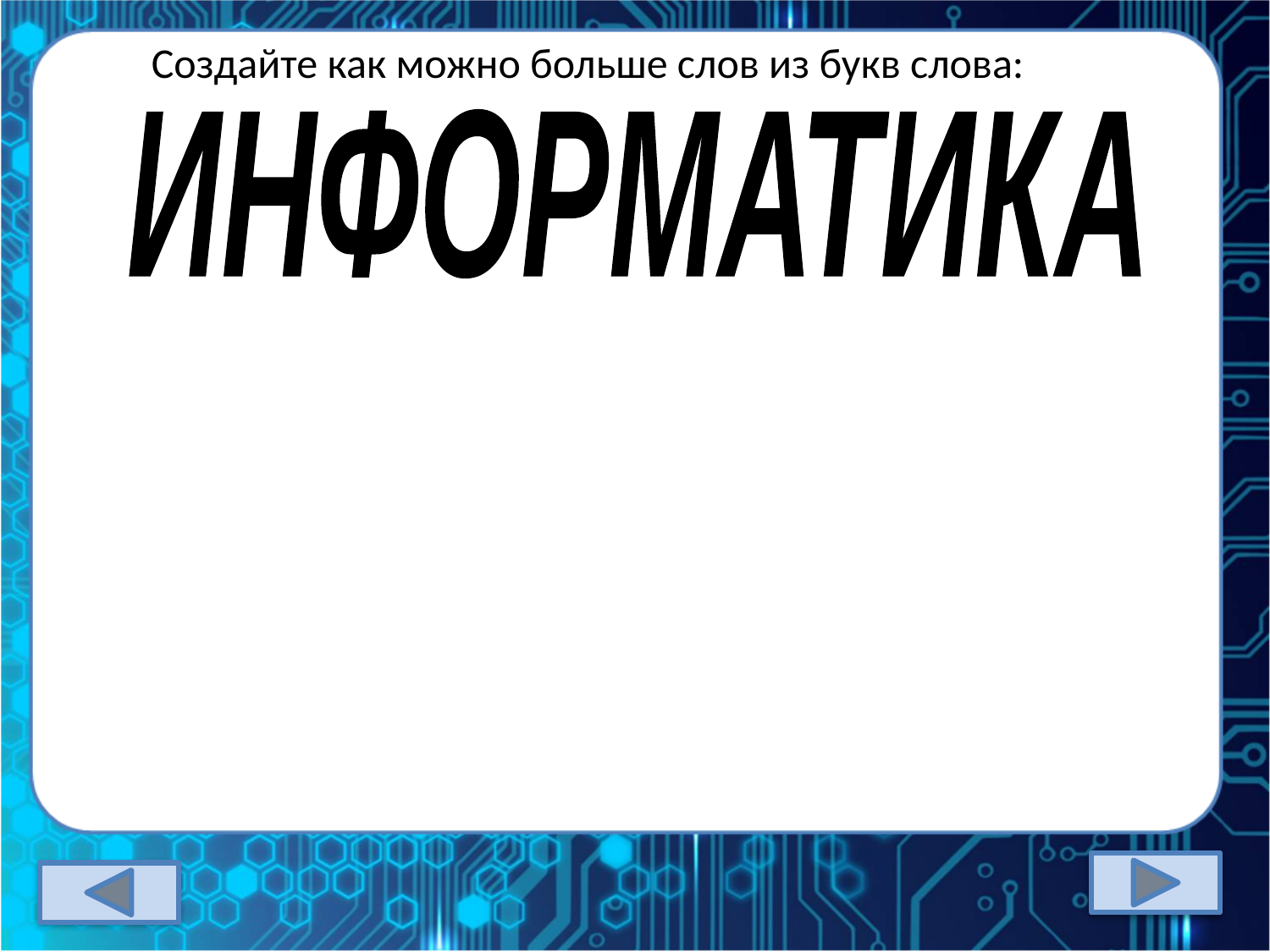

Создайте как можно больше слов из букв слова:
ИНФОРМАТИКА